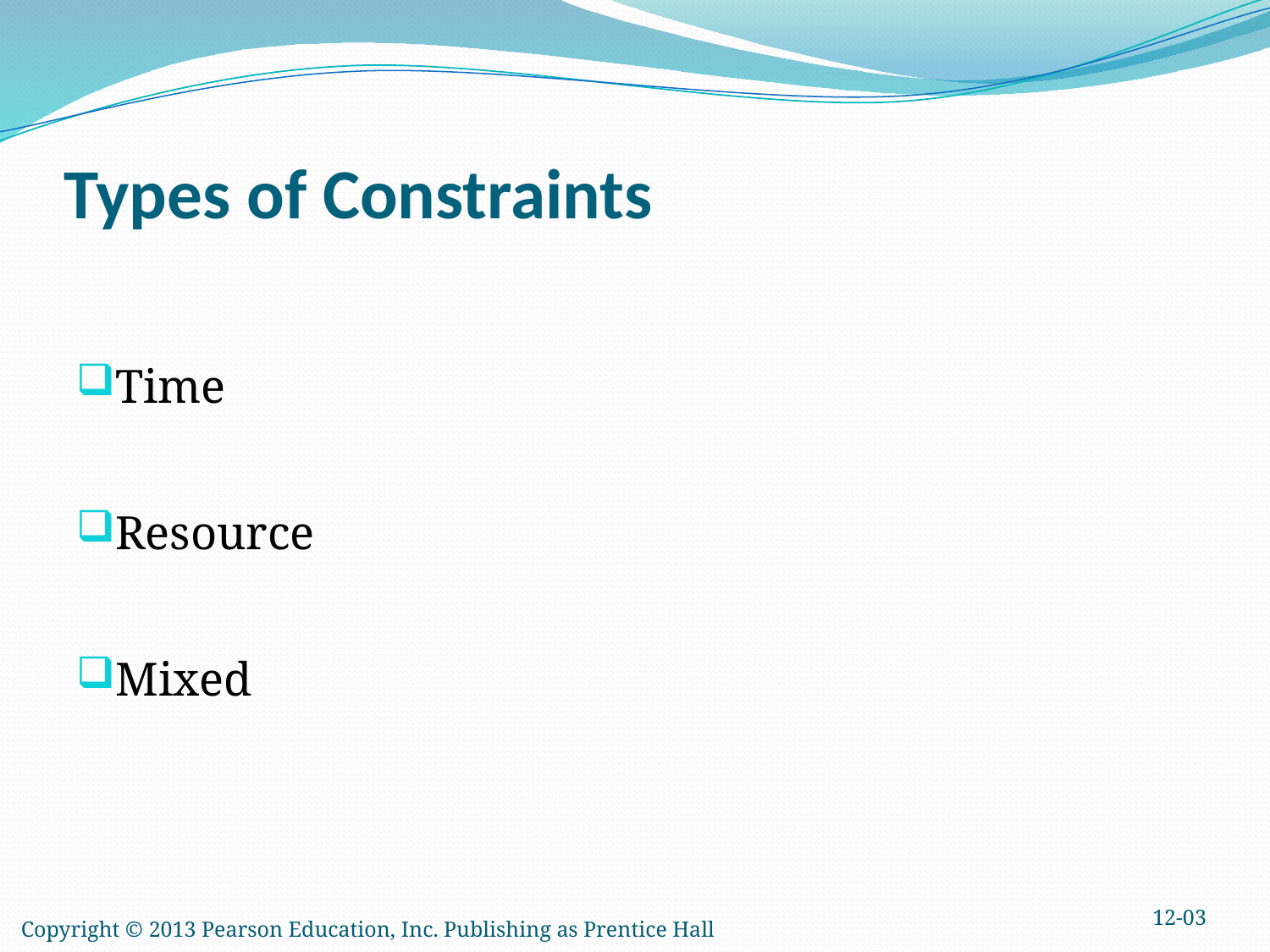

# Types of Constraints
Time
Resource
Mixed
12-03